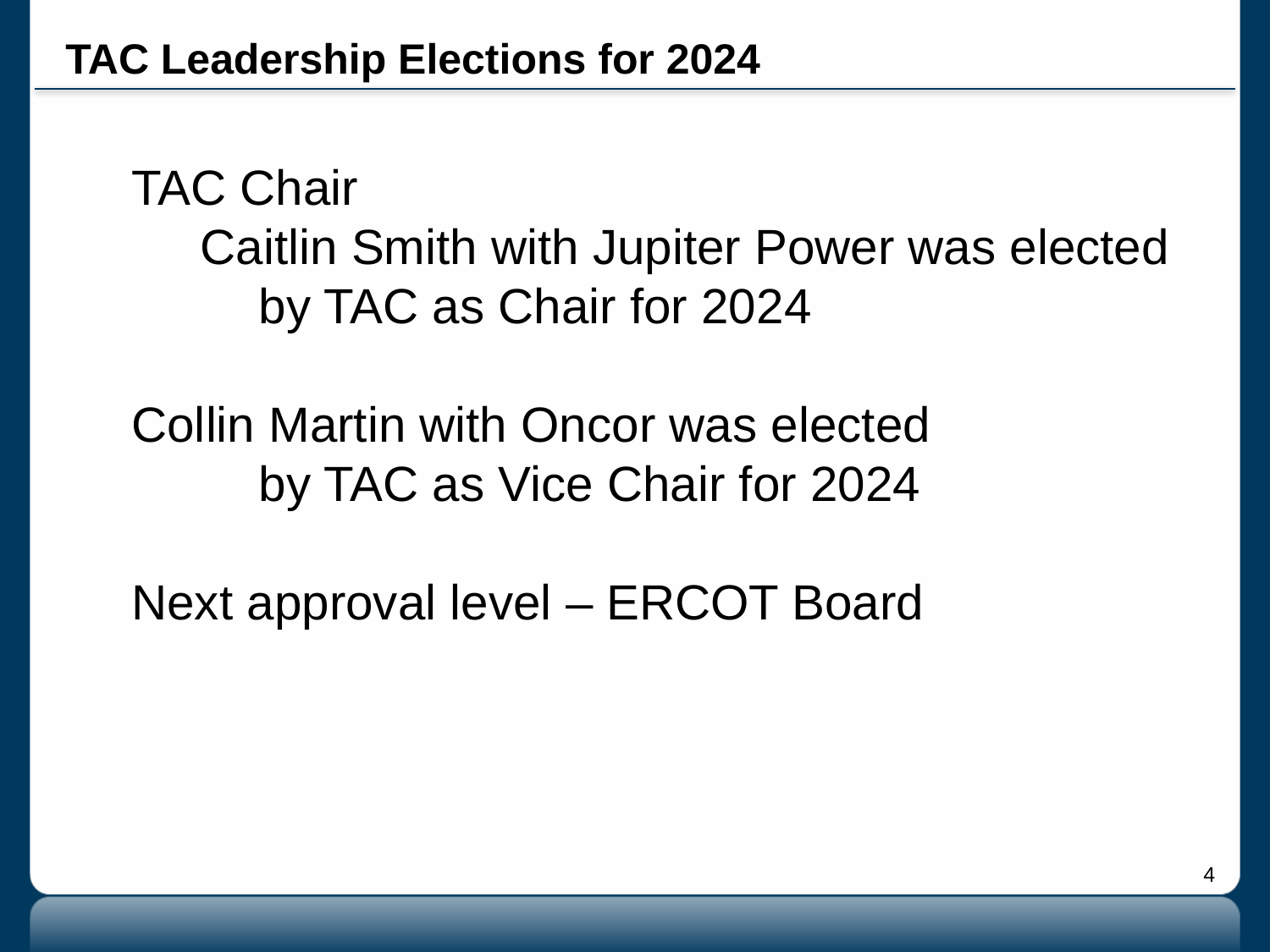

# TAC Leadership Elections for 2024
TAC Chair
     Caitlin Smith with Jupiter Power was elected 	by TAC as Chair for 2024

Collin Martin with Oncor was elected
	by TAC as Vice Chair for 2024

Next approval level – ERCOT Board